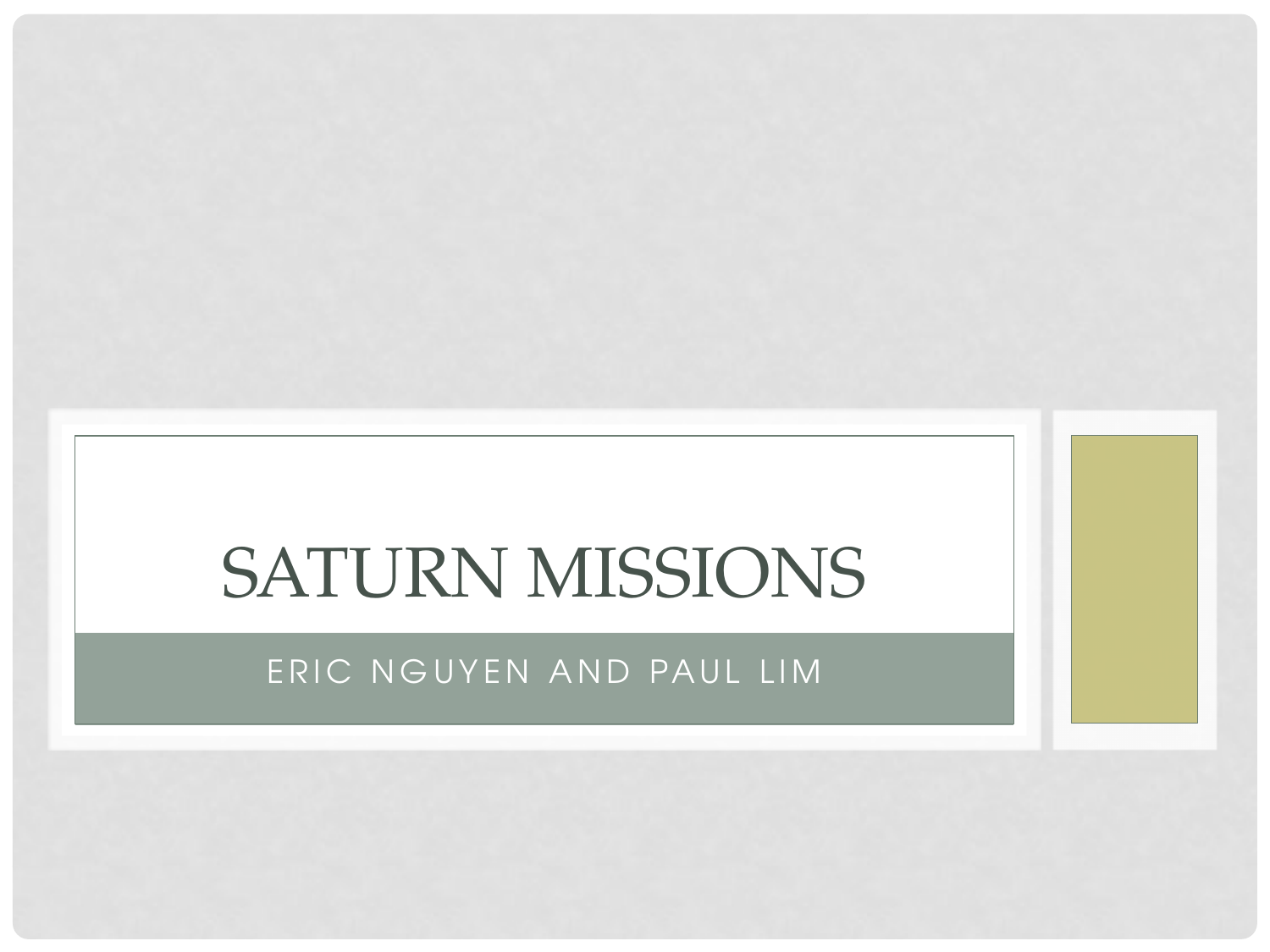

# Saturn Missions
Eric Nguyen and Paul Lim